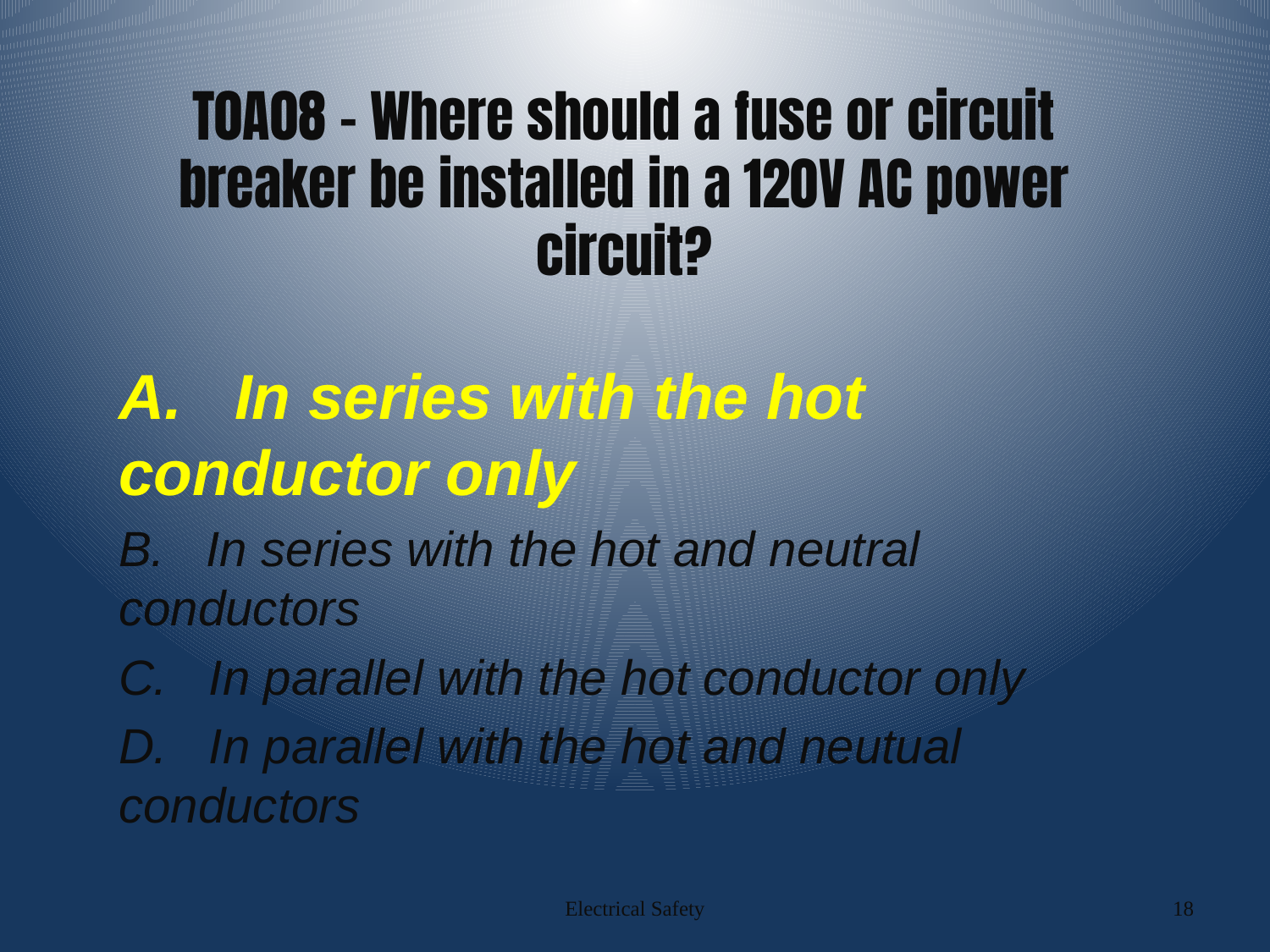

# T0A08 – Where should a fuse or circuit breaker be installed in a 120V AC power circuit?
A.   In series with the hot conductor only
B.   In series with the hot and neutral conductors
C.   In parallel with the hot conductor only
D.   In parallel with the hot and neutual conductors
Electrical Safety
18